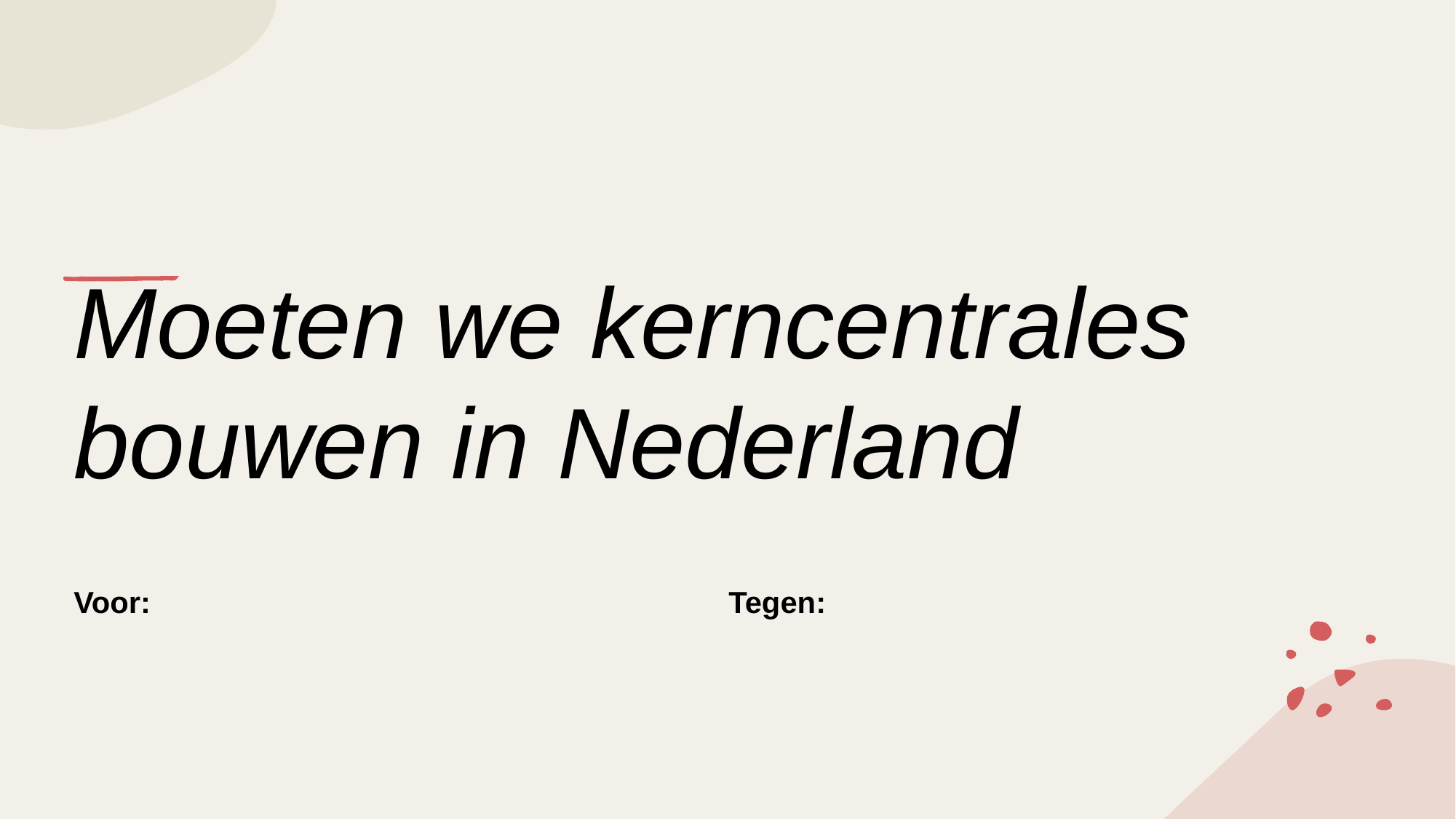

# Moeten we kerncentrales bouwen in Nederland

Voor:						Tegen: